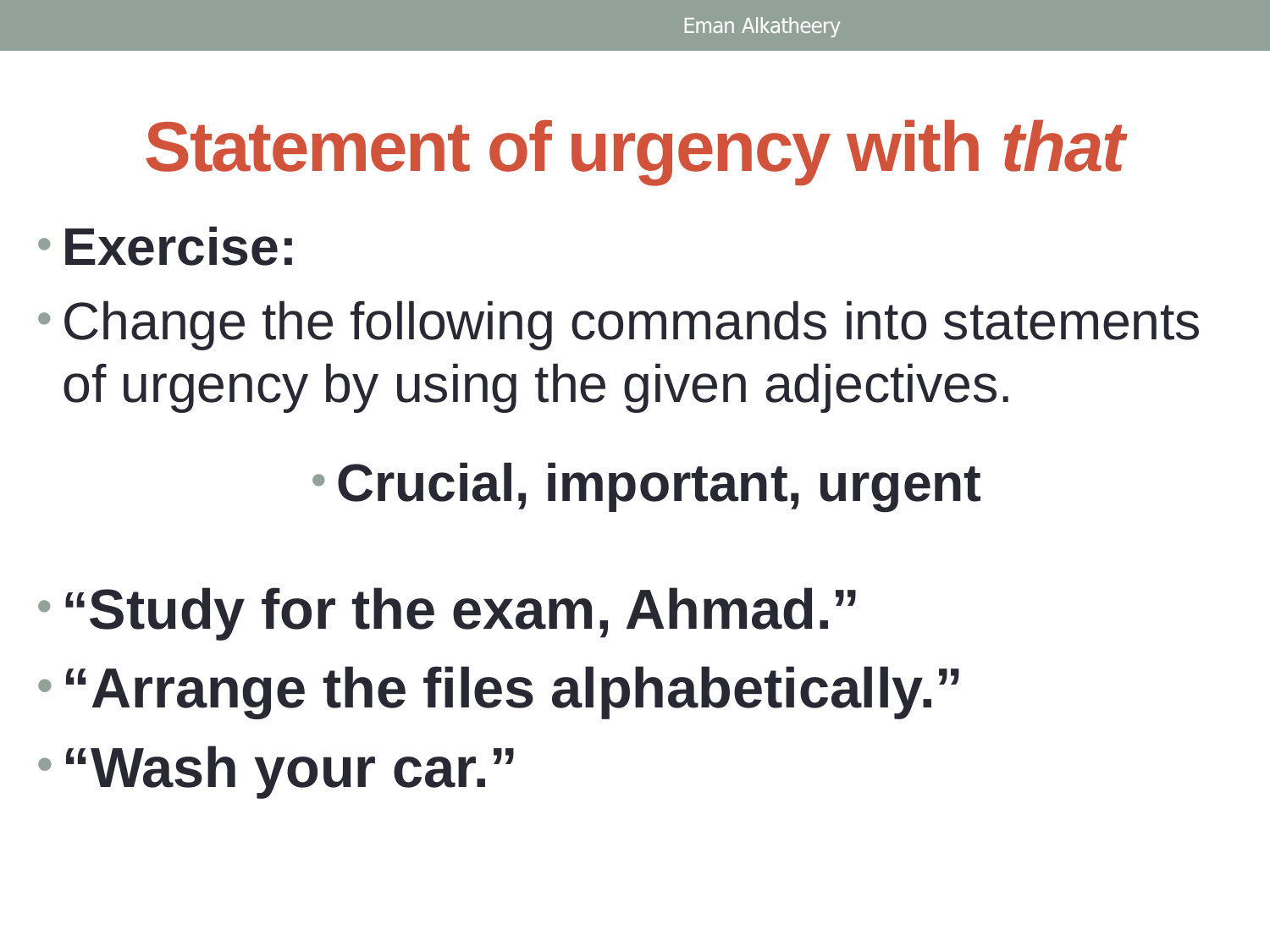

Eman Alkatheery
# Statement of urgency with that
Exercise:
Change the following commands into statements of urgency by using the given adjectives.

Crucial, important, urgent

“Study for the exam, Ahmad.”
“Arrange the files alphabetically.”
“Wash your car.”